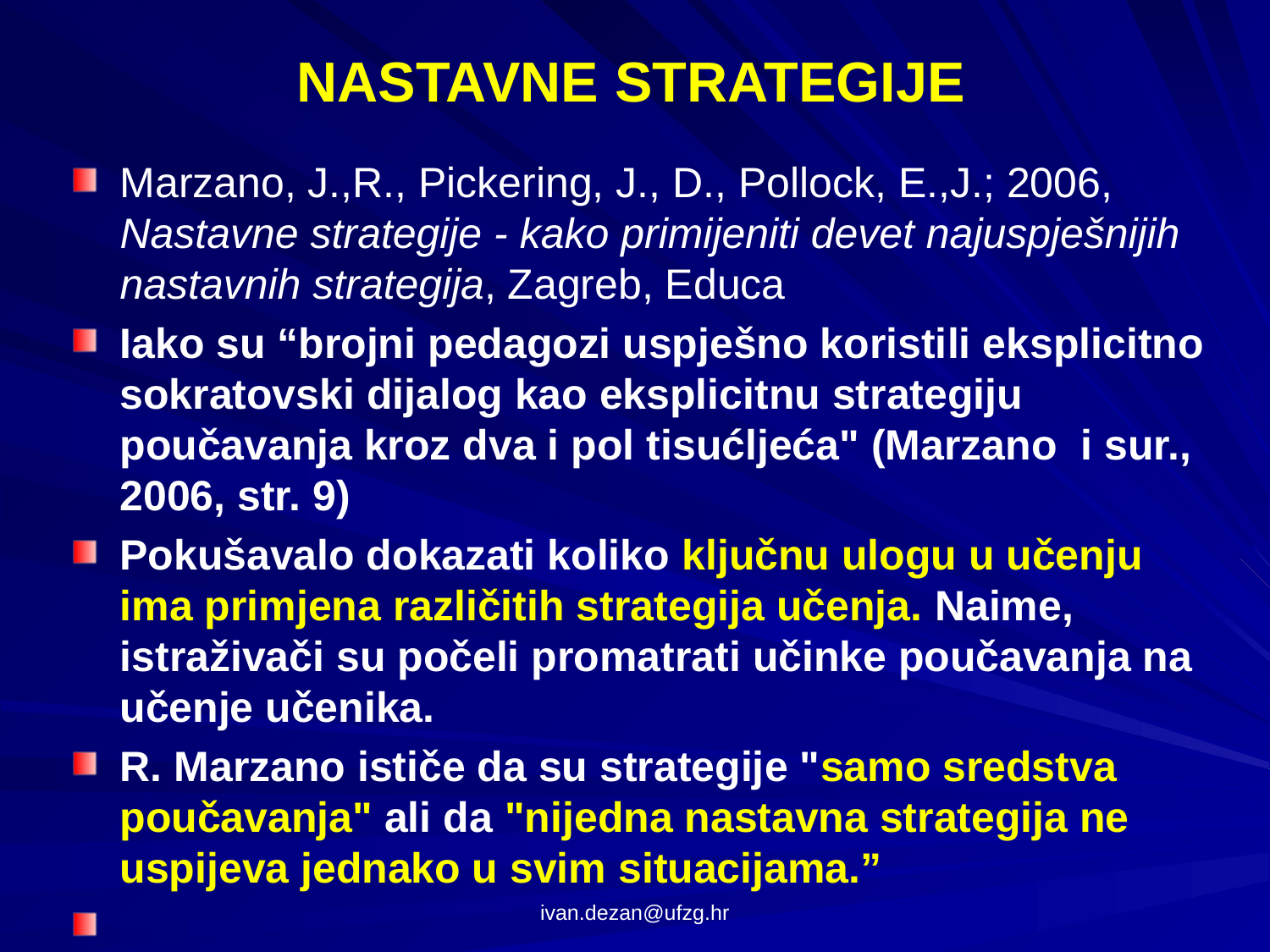

# NASTAVNE STRATEGIJE
Marzano, J.,R., Pickering, J., D., Pollock, E.,J.; 2006, Nastavne strategije - kako primijeniti devet najuspješnijih nastavnih strategija, Zagreb, Educa
Iako su “brojni pedagozi uspješno koristili eksplicitno sokratovski dijalog kao eksplicitnu strategiju poučavanja kroz dva i pol tisućljeća" (Marzano  i sur., 2006, str. 9)
Pokušavalo dokazati koliko ključnu ulogu u učenju ima primjena različitih strategija učenja. Naime, istraživači su počeli promatrati učinke poučavanja na učenje učenika.
R. Marzano ističe da su strategije "samo sredstva poučavanja" ali da "nijedna nastavna strategija ne uspijeva jednako u svim situacijama.”

ivan.dezan@ufzg.hr